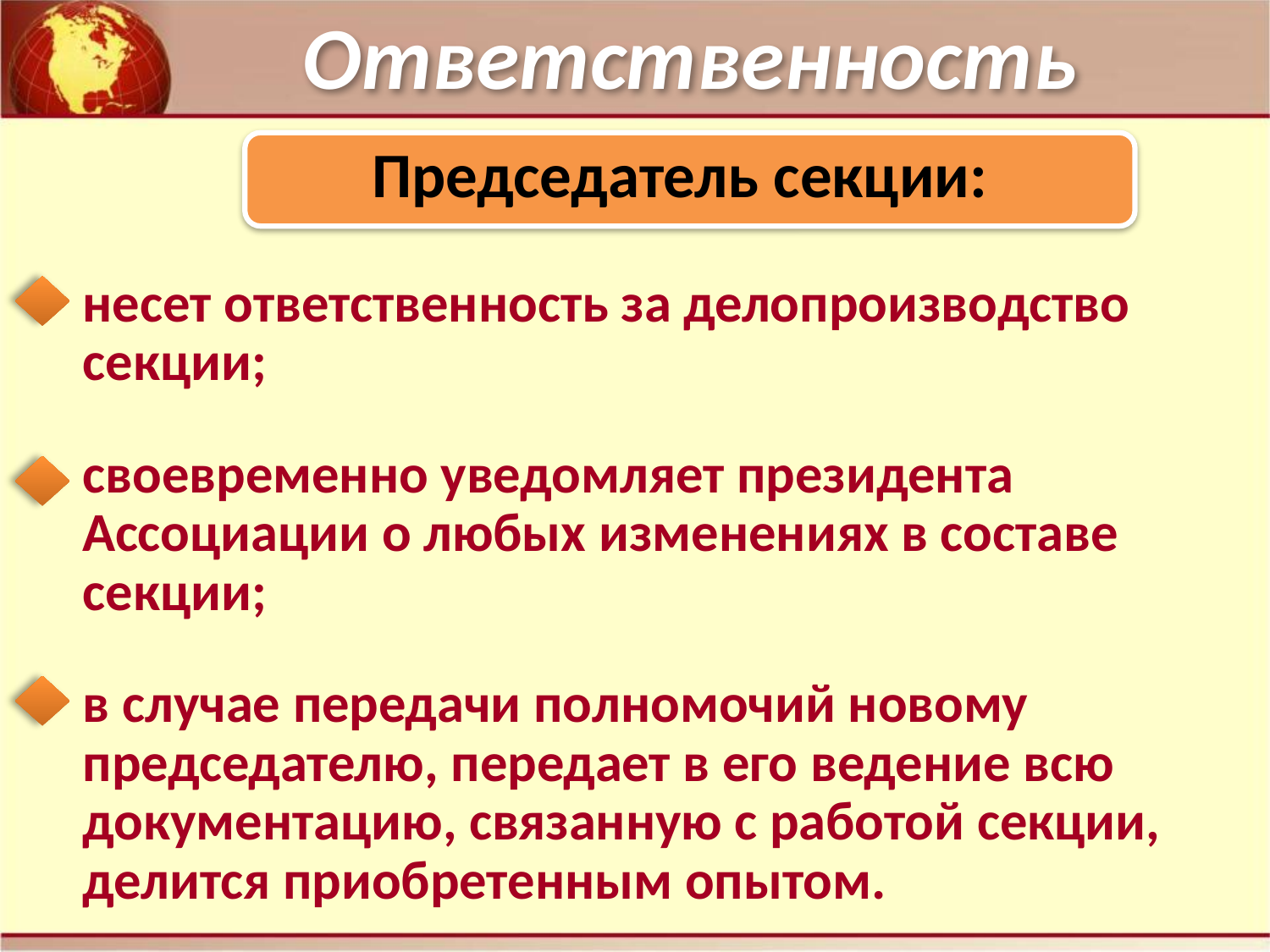

Ответственность

Председатель секции:
несет ответственность за делопроизводство секции;
своевременно уведомляет президента Ассоциации о любых изменениях в составе секции;
в случае передачи полномочий новому председателю, передает в его ведение всю документацию, связанную с работой секции, делится приобретенным опытом.